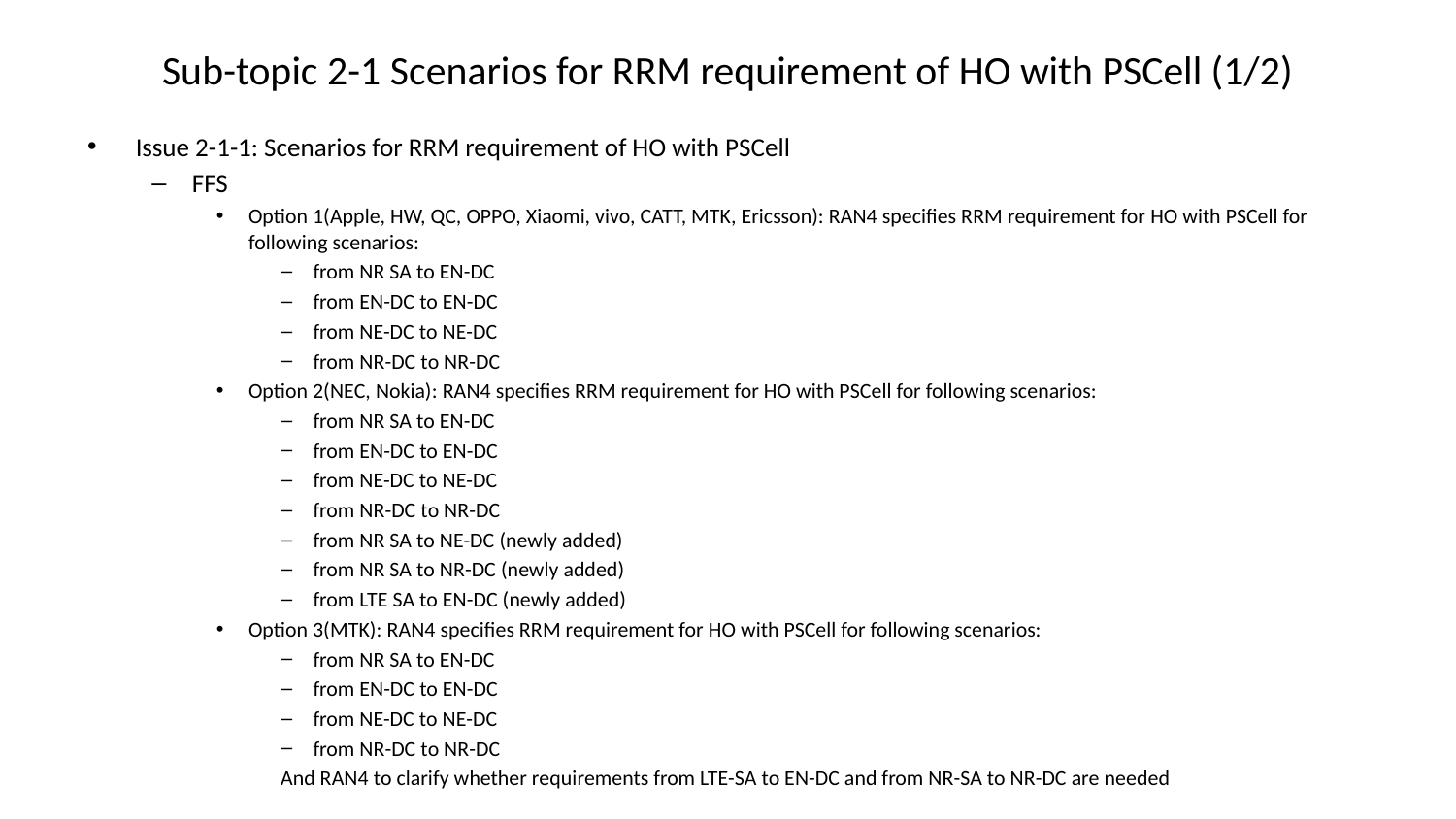

# Sub-topic 2-1 Scenarios for RRM requirement of HO with PSCell (1/2)
Issue 2-1-1: Scenarios for RRM requirement of HO with PSCell
FFS
Option 1(Apple, HW, QC, OPPO, Xiaomi, vivo, CATT, MTK, Ericsson): RAN4 specifies RRM requirement for HO with PSCell for following scenarios:
from NR SA to EN-DC
from EN-DC to EN-DC
from NE-DC to NE-DC
from NR-DC to NR-DC
Option 2(NEC, Nokia): RAN4 specifies RRM requirement for HO with PSCell for following scenarios:
from NR SA to EN-DC
from EN-DC to EN-DC
from NE-DC to NE-DC
from NR-DC to NR-DC
from NR SA to NE-DC (newly added)
from NR SA to NR-DC (newly added)
from LTE SA to EN-DC (newly added)
Option 3(MTK): RAN4 specifies RRM requirement for HO with PSCell for following scenarios:
from NR SA to EN-DC
from EN-DC to EN-DC
from NE-DC to NE-DC
from NR-DC to NR-DC
And RAN4 to clarify whether requirements from LTE-SA to EN-DC and from NR-SA to NR-DC are needed